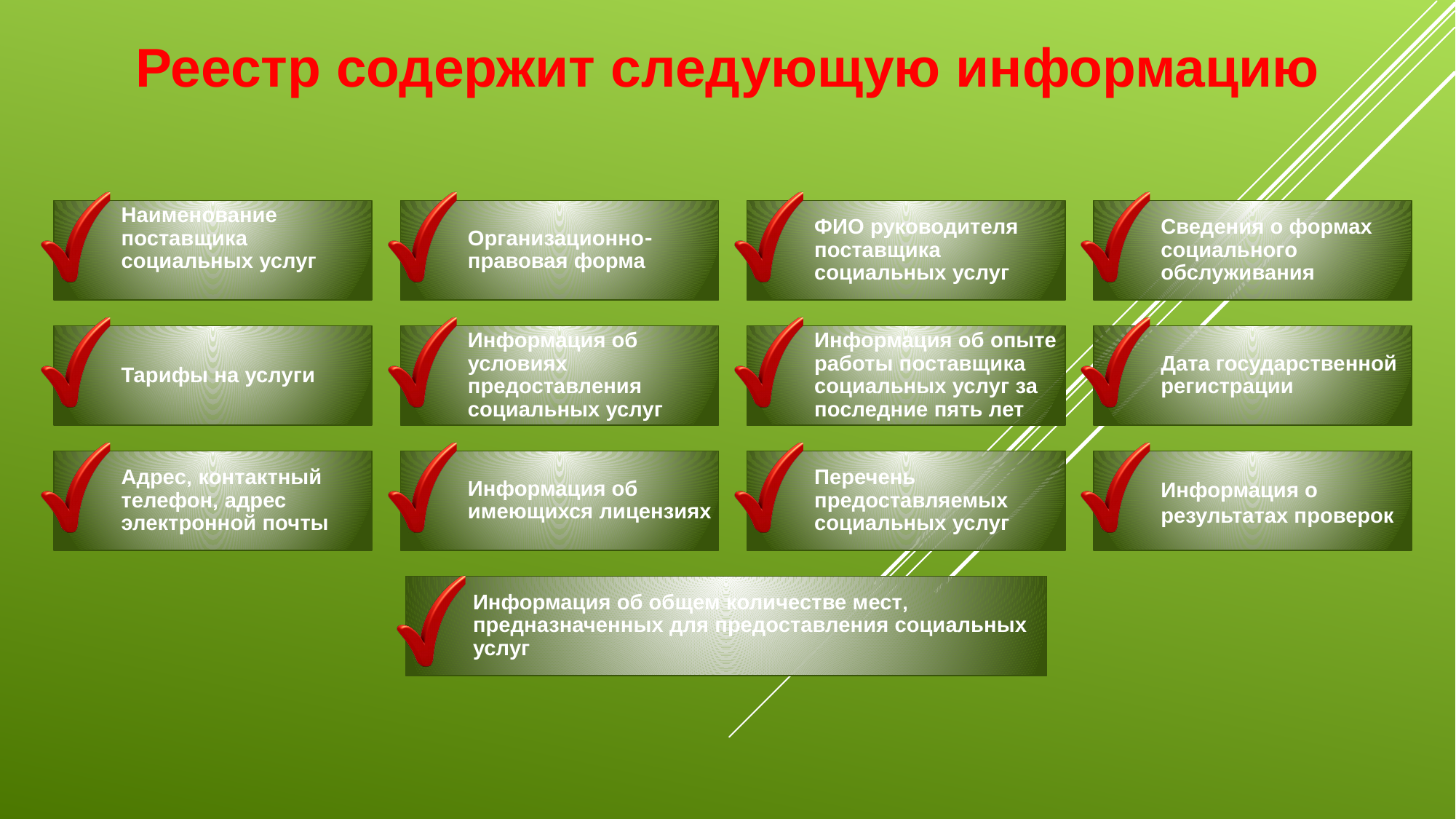

Реестр содержит следующую информацию
Наименование поставщика социальных услуг
Организационно-правовая форма
ФИО руководителя поставщика социальных услуг
Сведения о формах социального обслуживания
Тарифы на услуги
Информация об условиях предоставления социальных услуг
Информация об опыте работы поставщика социальных услуг за последние пять лет
Дата государственной регистрации
Адрес, контактный телефон, адрес электронной почты
Информация об имеющихся лицензиях
Перечень предоставляемых социальных услуг

Информация о результатах проверок

Информация об общем количестве мест, предназначенных для предоставления социальных услуг